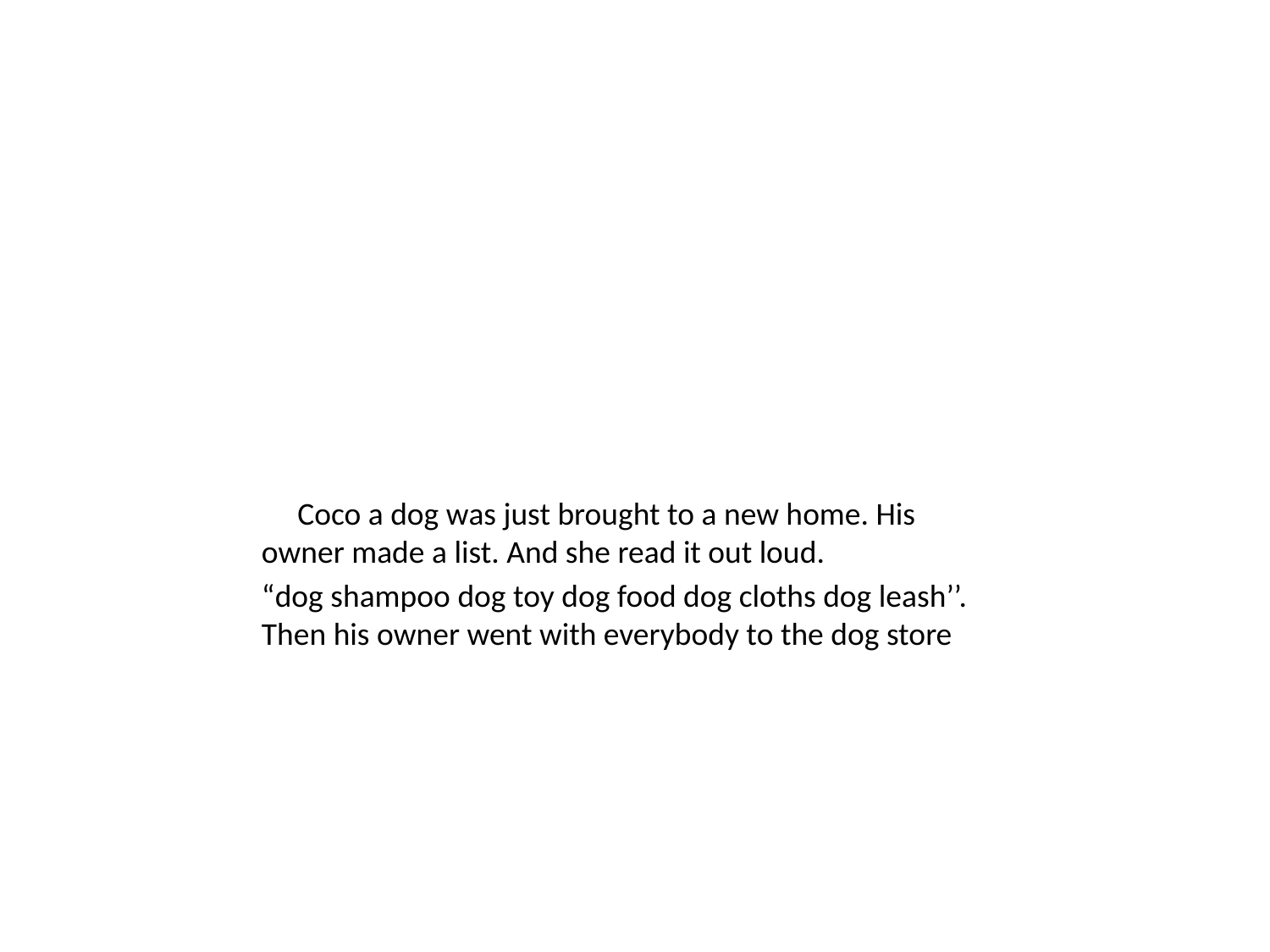

Coco a dog was just brought to a new home. His owner made a list. And she read it out loud.
“dog shampoo dog toy dog food dog cloths dog leash’’. Then his owner went with everybody to the dog store